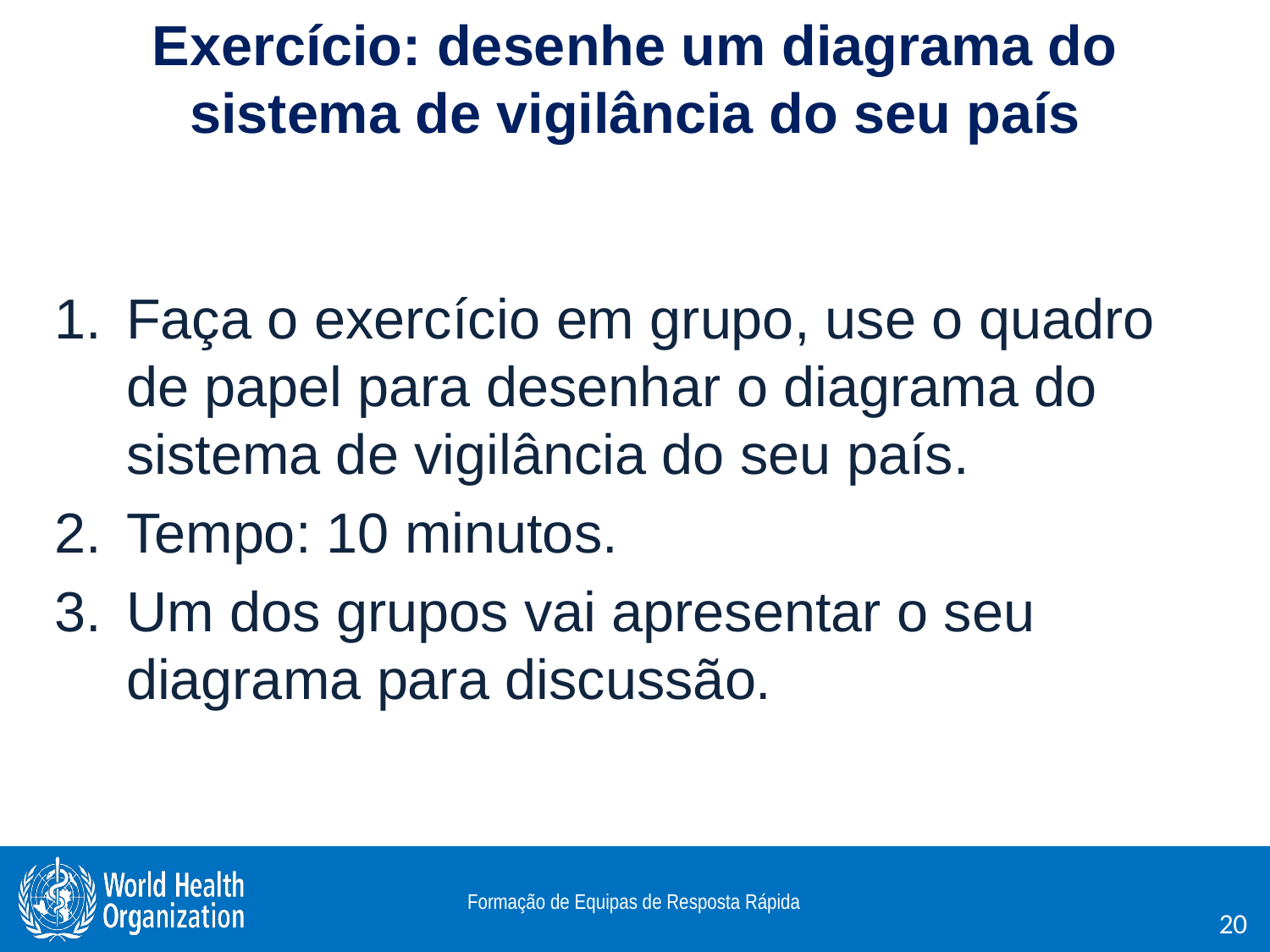

Exercício: desenhe um diagrama do sistema de vigilância do seu país
Faça o exercício em grupo, use o quadro de papel para desenhar o diagrama do sistema de vigilância do seu país.
Tempo: 10 minutos.
Um dos grupos vai apresentar o seu diagrama para discussão.